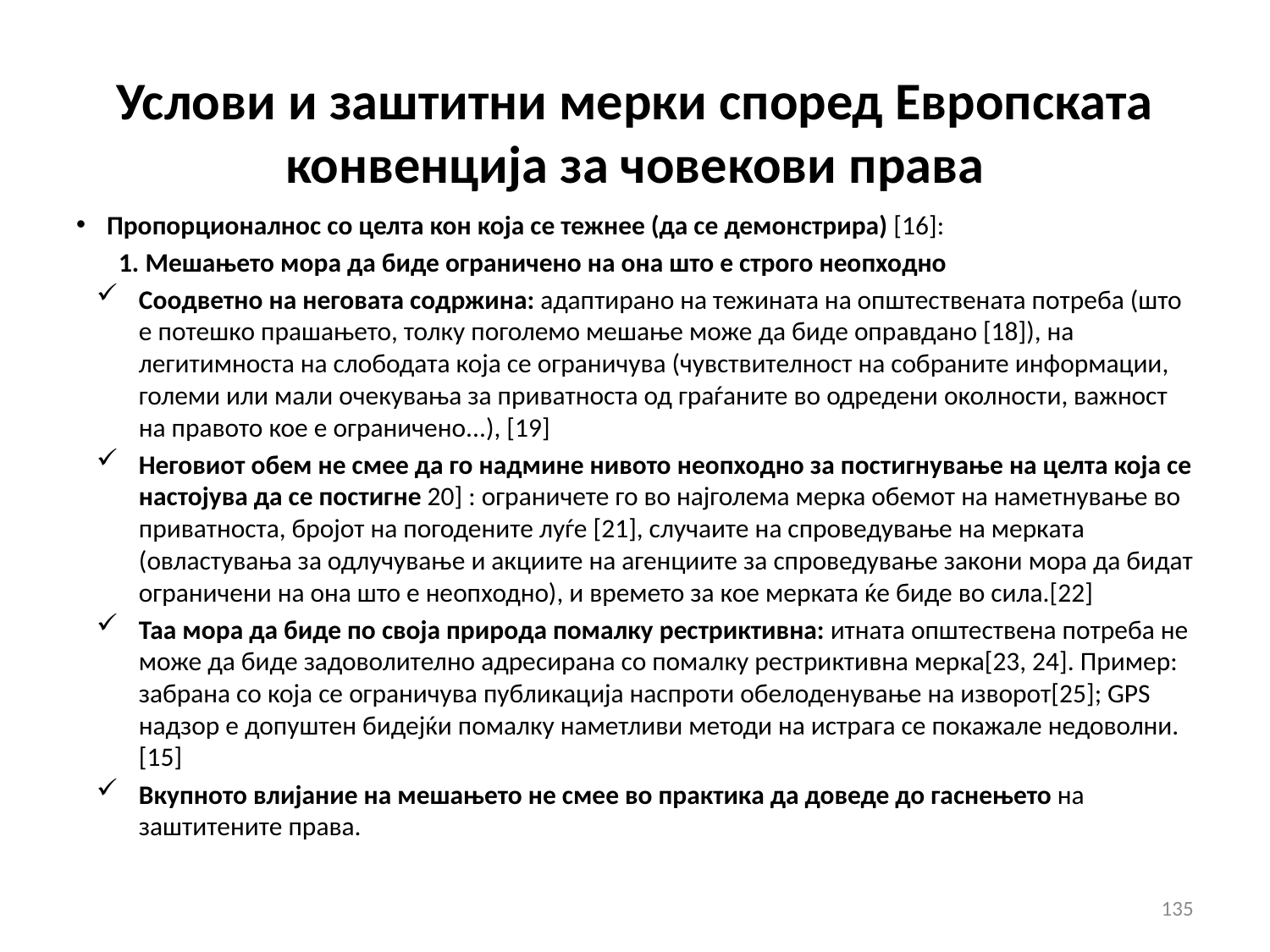

# Услови и заштитни мерки според Европската конвенција за човекови права
Пропорционалнос со целта кон која се тежнее (да се демонстрира) [16]:
1. Мешањето мора да биде ограничено на она што е строго неопходно
Соодветно на неговата содржина: адаптирано на тежината на општествената потреба (што е потешко прашањето, толку поголемо мешање може да биде оправдано [18]), на легитимноста на слободата која се ограничува (чувствителност на собраните информации, големи или мали очекувања за приватноста од граѓаните во одредени околности, важност на правото кое е ограничено...), [19]
Неговиот обем не смее да го надмине нивото неопходно за постигнување на целта која се настојува да се постигне 20] : ограничете го во најголема мерка обемот на наметнување во приватноста, бројот на погодените луѓе [21], случаите на спроведување на мерката (овластувања за одлучување и акциите на агенциите за спроведување закони мора да бидат ограничени на она што е неопходно), и времето за кое мерката ќе биде во сила.[22]
Таа мора да биде по своја природа помалку рестриктивна: итната општествена потреба не може да биде задоволително адресирана со помалку рестриктивна мерка[23, 24]. Пример: забрана со која се ограничува публикација наспроти обелоденување на изворот[25]; GPS надзор е допуштен бидејќи помалку наметливи методи на истрага се покажале недоволни. [15]
Вкупното влијание на мешањето не смее во практика да доведе до гаснењето на заштитените права.

135